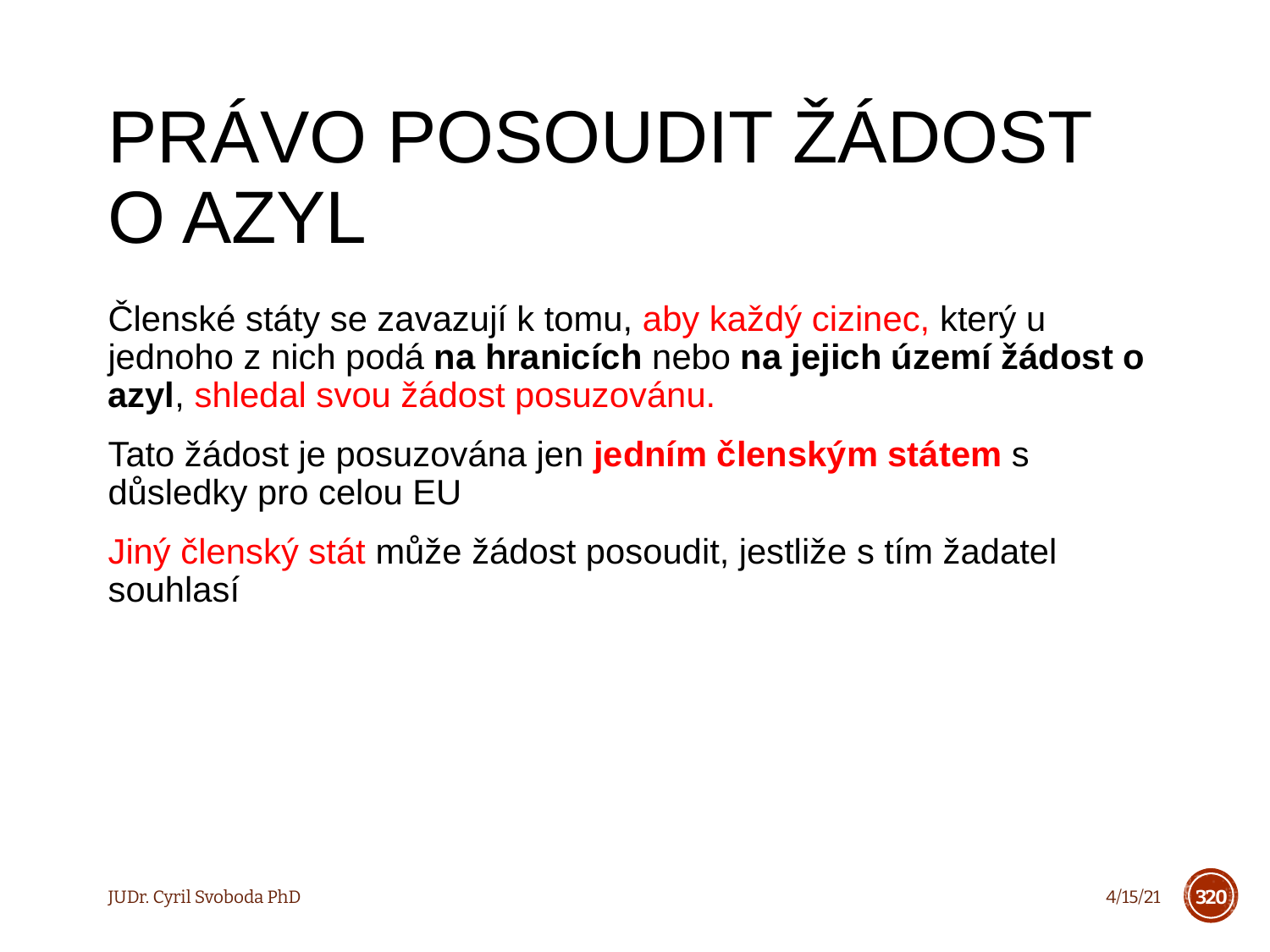

# Právo posoudit žádost o azyl
Členské státy se zavazují k tomu, aby každý cizinec, který u jednoho z nich podá na hranicích nebo na jejich území žádost o azyl, shledal svou žádost posuzovánu.
Tato žádost je posuzována jen jedním členským státem s důsledky pro celou EU
Jiný členský stát může žádost posoudit, jestliže s tím žadatel souhlasí
JUDr. Cyril Svoboda PhD
4/15/21
320